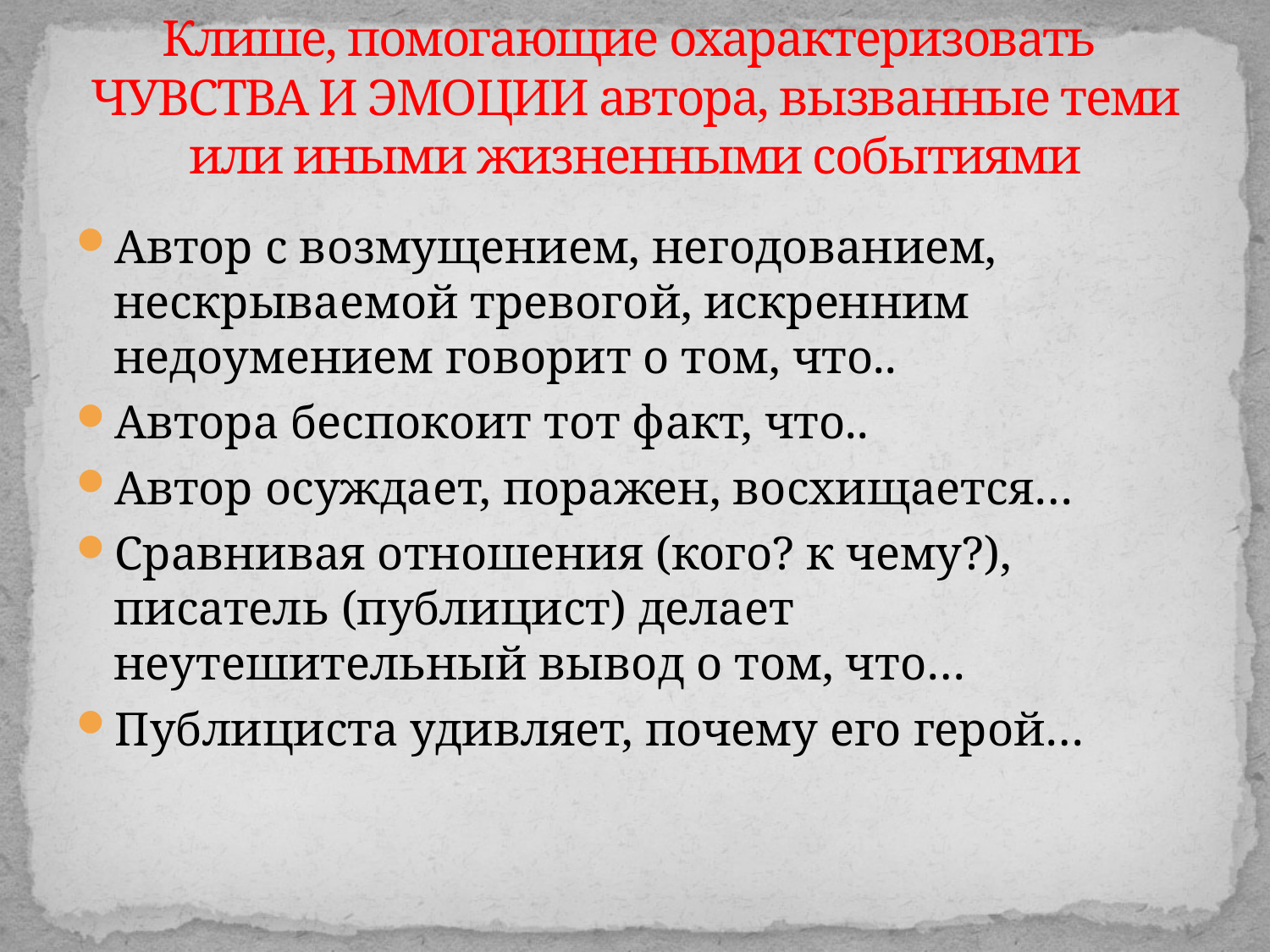

# Клише, помогающие охарактеризовать ЧУВСТВА И ЭМОЦИИ автора, вызванные теми или иными жизненными событиями
Автор с возмущением, негодованием, нескрываемой тревогой, искренним недоумением говорит о том, что..
Автора беспокоит тот факт, что..
Автор осуждает, поражен, восхищается…
Сравнивая отношения (кого? к чему?), писатель (публицист) делает неутешительный вывод о том, что…
Публициста удивляет, почему его герой…